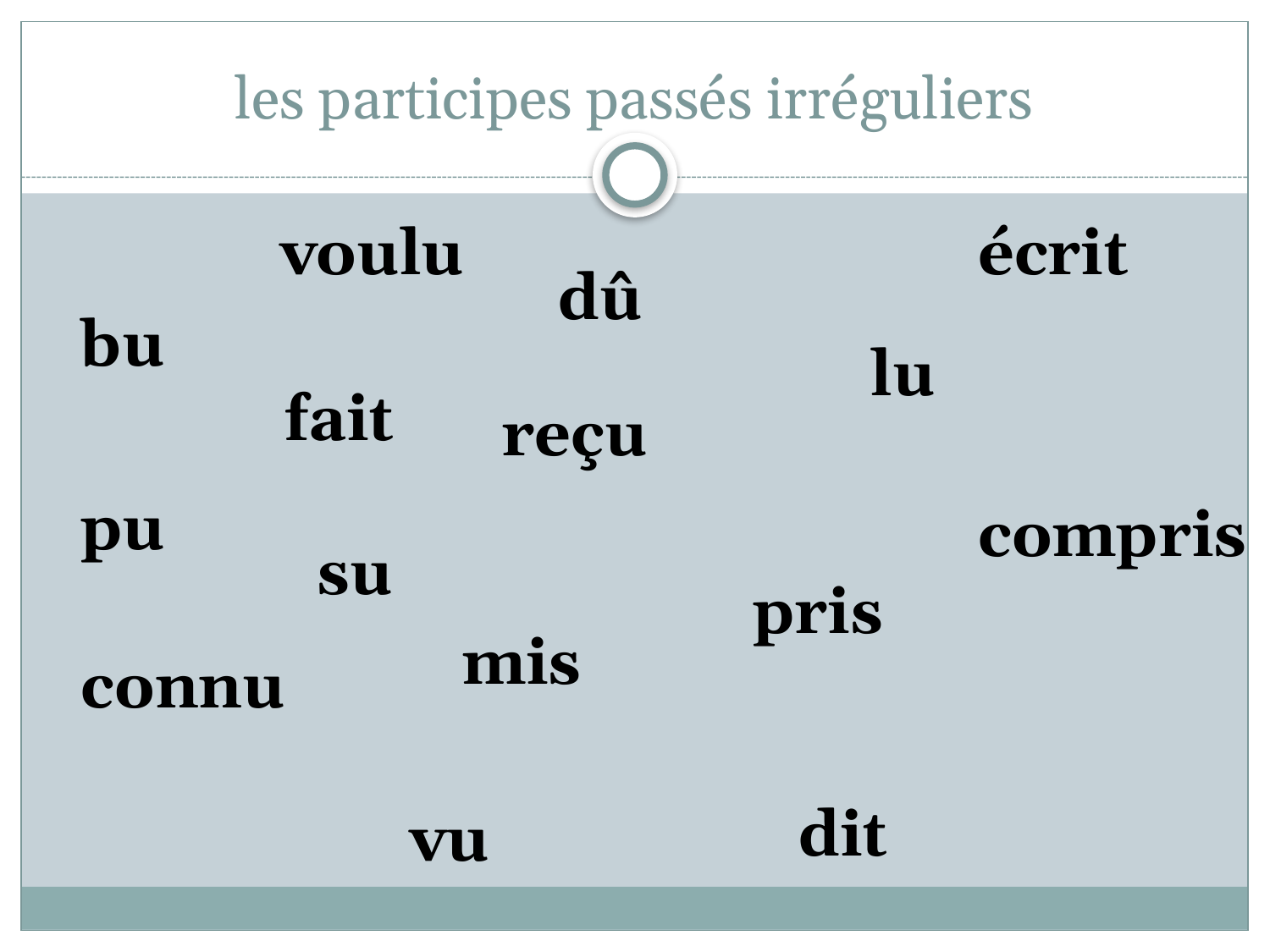

# les participes passés irréguliers
voulu
écrit
dû
bu
lu
fait
reçu
pu
compris
su
pris
mis
connu
dit
vu